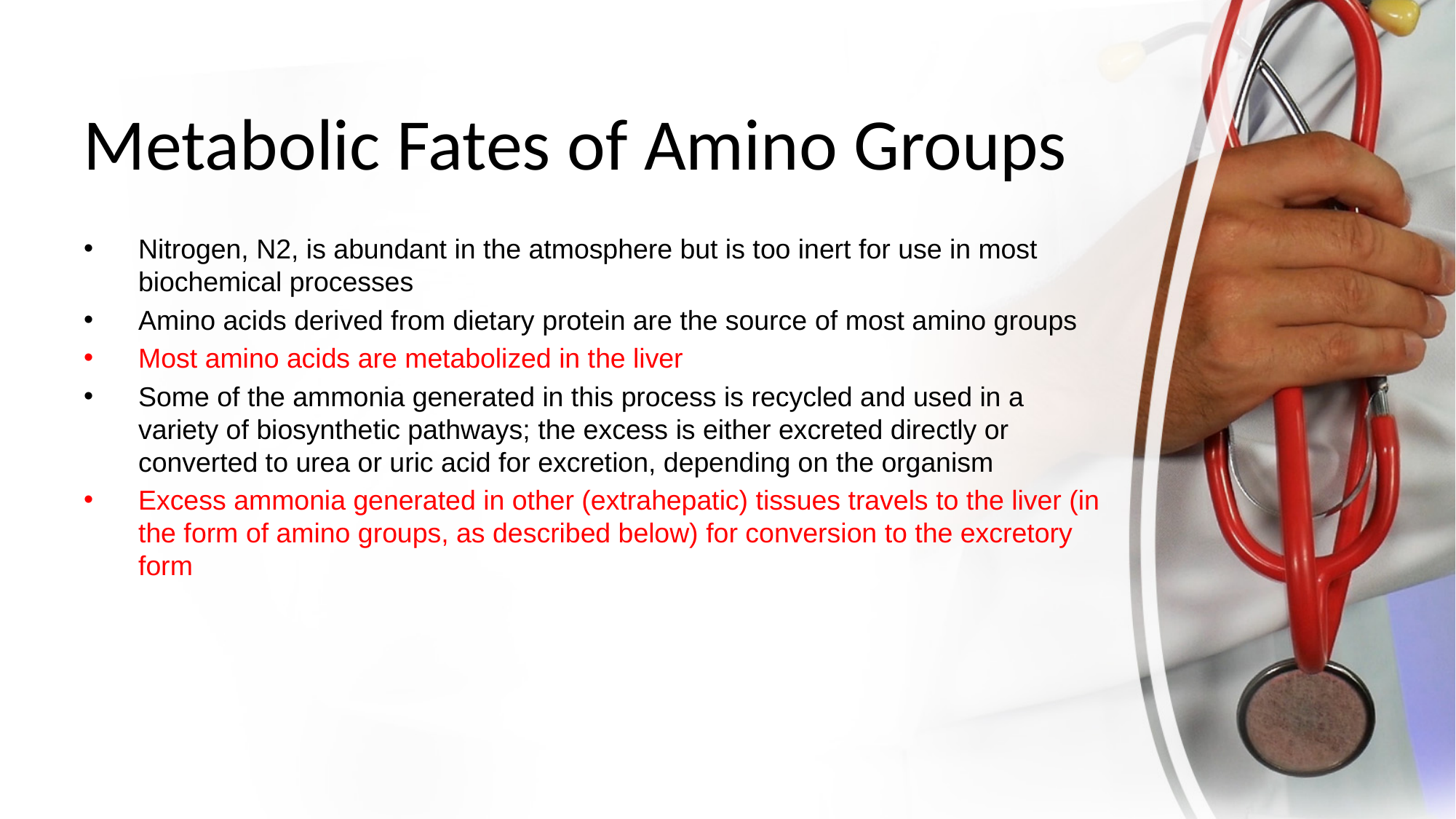

# Metabolic Fates of Amino Groups
Nitrogen, N2, is abundant in the atmosphere but is too inert for use in most biochemical processes
Amino acids derived from dietary protein are the source of most amino groups
Most amino acids are metabolized in the liver
Some of the ammonia generated in this process is recycled and used in a variety of biosynthetic pathways; the excess is either excreted directly or converted to urea or uric acid for excretion, depending on the organism
Excess ammonia generated in other (extrahepatic) tissues travels to the liver (in the form of amino groups, as described below) for conversion to the excretory form